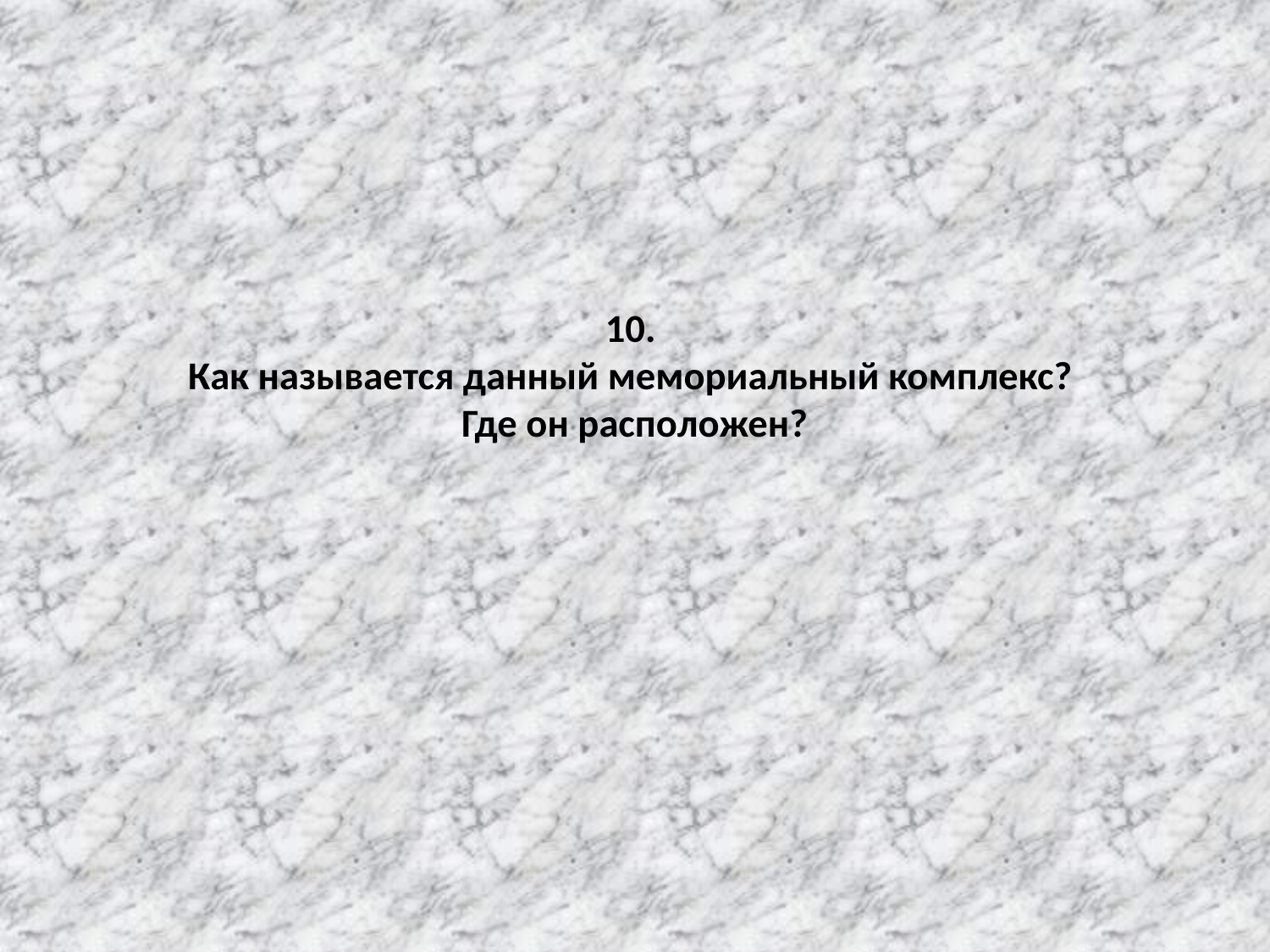

# 10. Как называется данный мемориальный комплекс? Где он расположен?